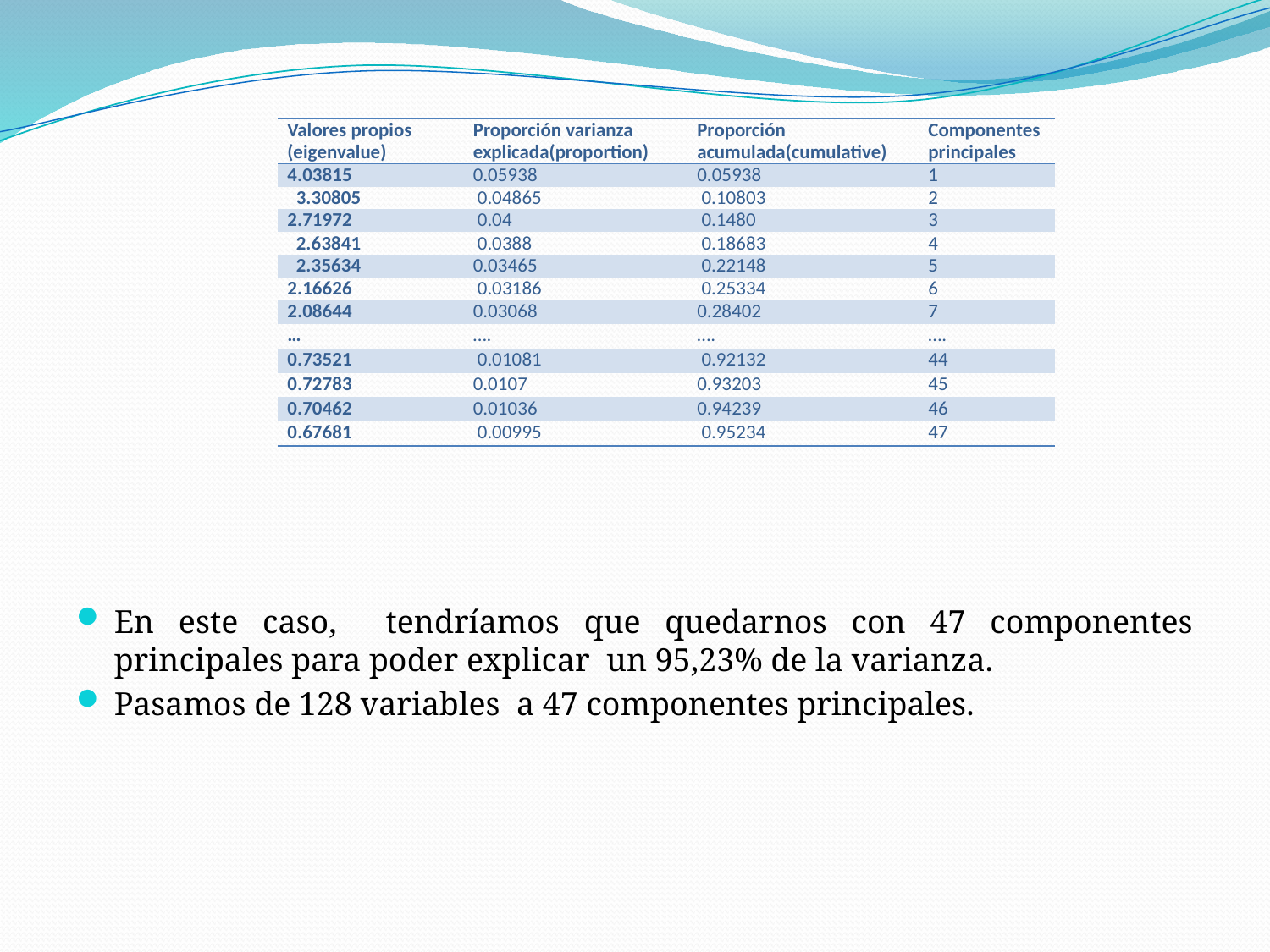

| Valores propios (eigenvalue) | Proporción varianza explicada(proportion) | Proporción acumulada(cumulative) | Componentes principales |
| --- | --- | --- | --- |
| 4.03815 | 0.05938 | 0.05938 | 1 |
| 3.30805 | 0.04865 | 0.10803 | 2 |
| 2.71972 | 0.04 | 0.1480 | 3 |
| 2.63841 | 0.0388 | 0.18683 | 4 |
| 2.35634 | 0.03465 | 0.22148 | 5 |
| 2.16626 | 0.03186 | 0.25334 | 6 |
| 2.08644 | 0.03068 | 0.28402 | 7 |
| … | …. | …. | …. |
| 0.73521 | 0.01081 | 0.92132 | 44 |
| 0.72783 | 0.0107 | 0.93203 | 45 |
| 0.70462 | 0.01036 | 0.94239 | 46 |
| 0.67681 | 0.00995 | 0.95234 | 47 |
En este caso,  tendríamos que quedarnos con 47 componentes principales para poder explicar  un 95,23% de la varianza.
Pasamos de 128 variables  a 47 componentes principales.